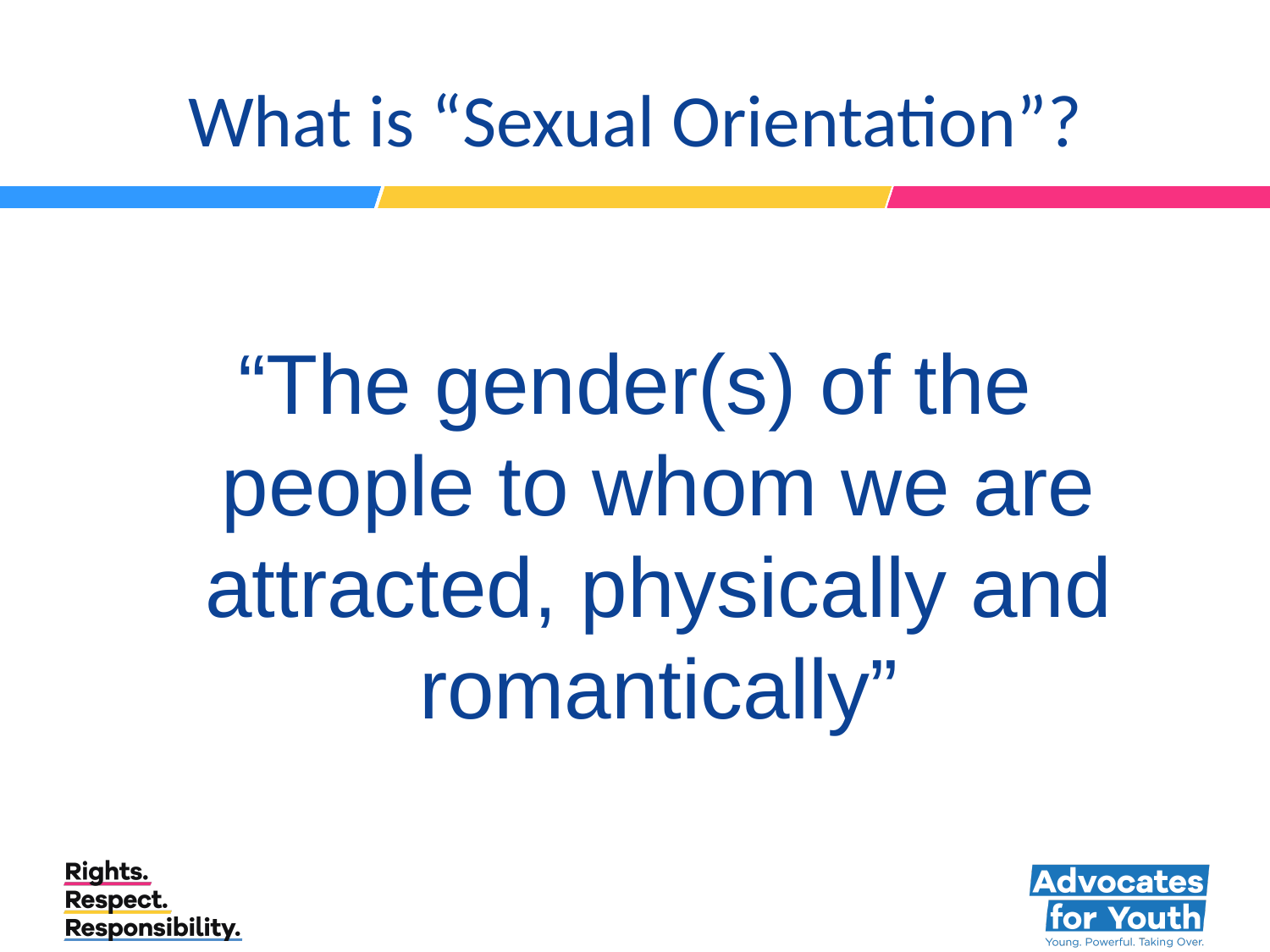

# What is “Sexual Orientation”?

“The gender(s) of the people to whom we are attracted, physically and romantically”